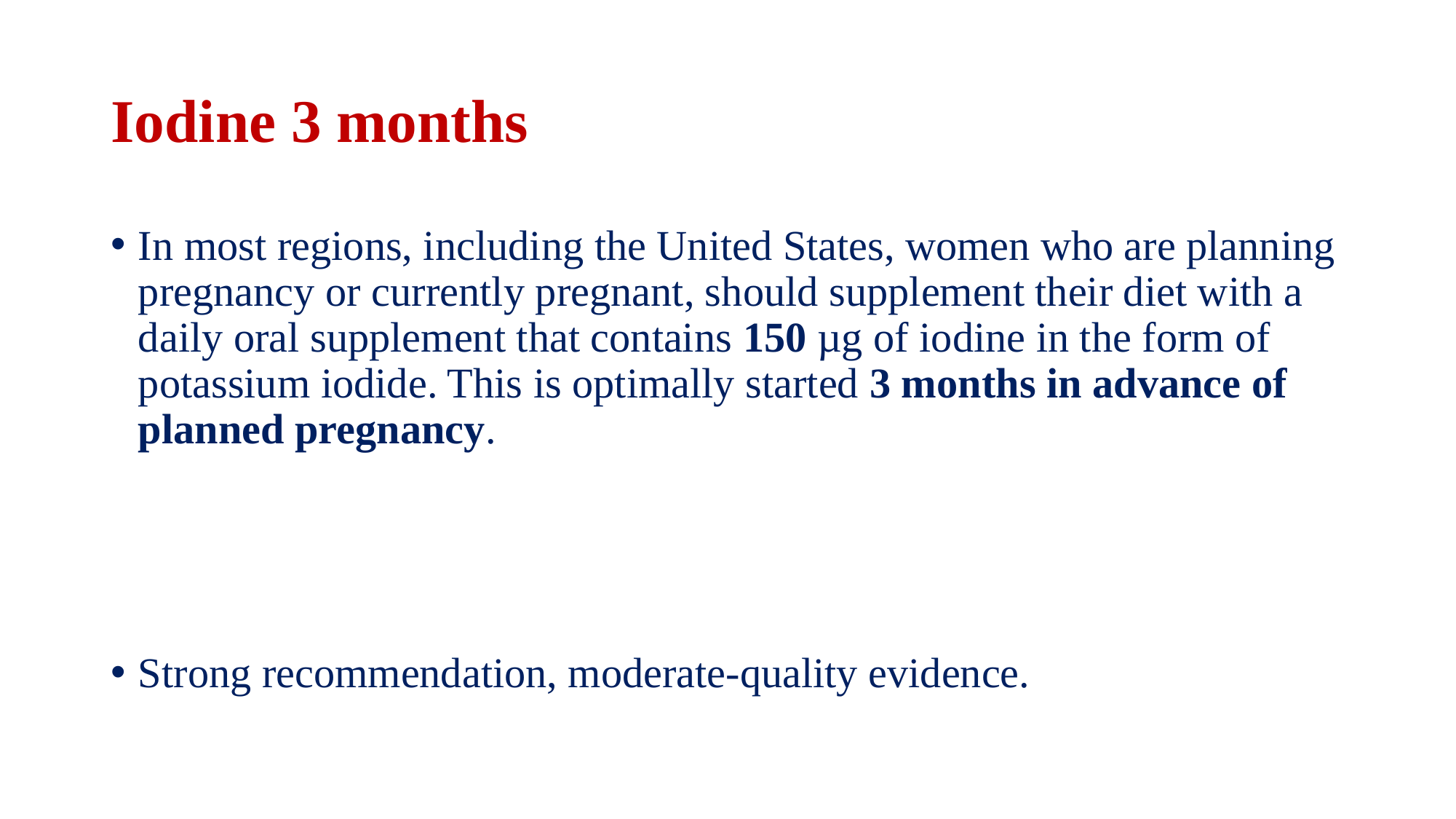

# Iodine 3 months
In most regions, including the United States, women who are planning pregnancy or currently pregnant, should supplement their diet with a daily oral supplement that contains 150 µg of iodine in the form of potassium iodide. This is optimally started 3 months in advance of planned pregnancy.

Strong recommendation, moderate-quality evidence.